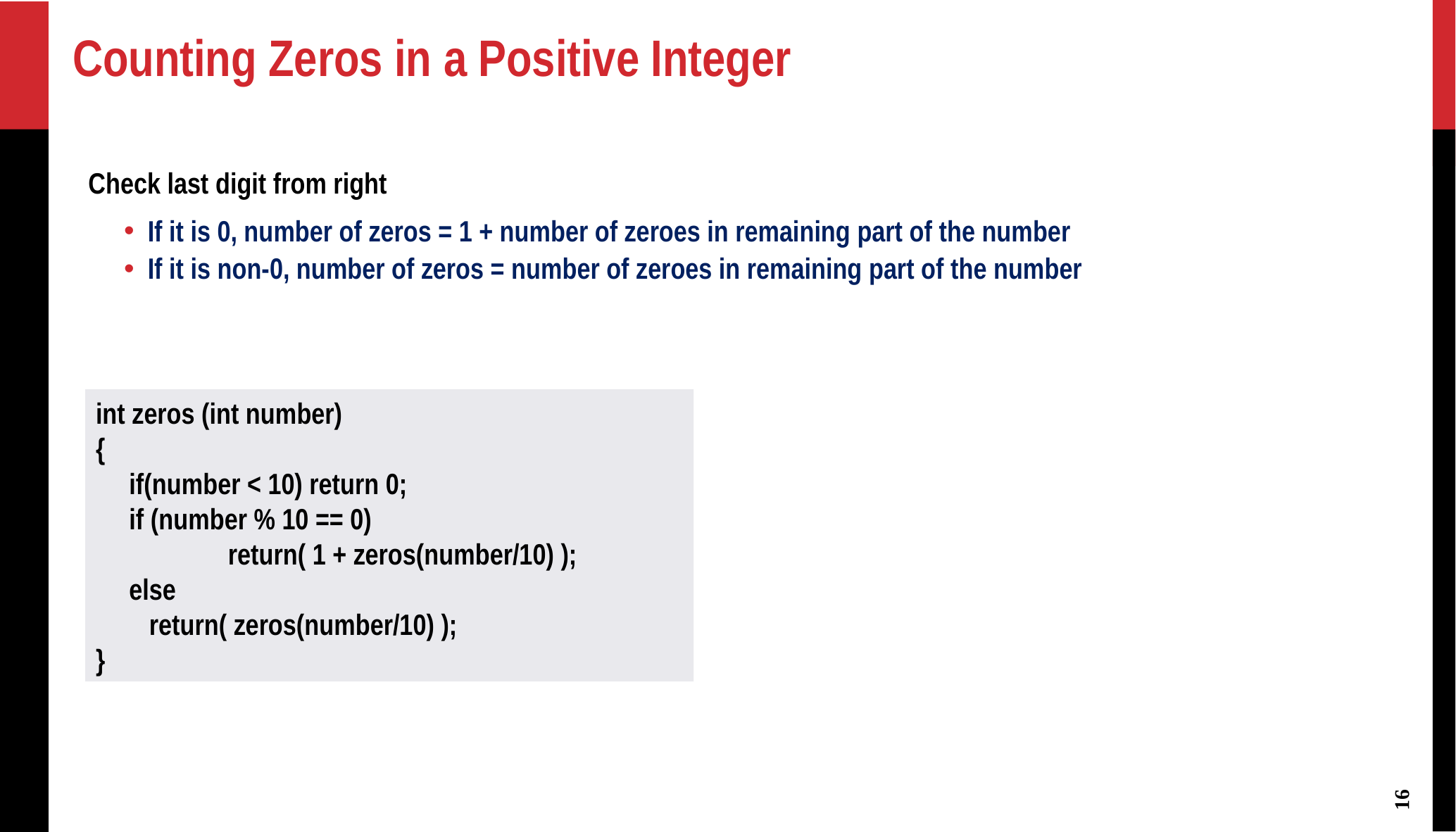

# Counting Zeros in a Positive Integer
Check last digit from right
If it is 0, number of zeros = 1 + number of zeroes in remaining part of the number
If it is non-0, number of zeros = number of zeroes in remaining part of the number

int zeros (int number)
{
     if(number < 10) return 0;
     if (number % 10 == 0)
	    return( 1 + zeros(number/10) );
     else
        return( zeros(number/10) );
}
16